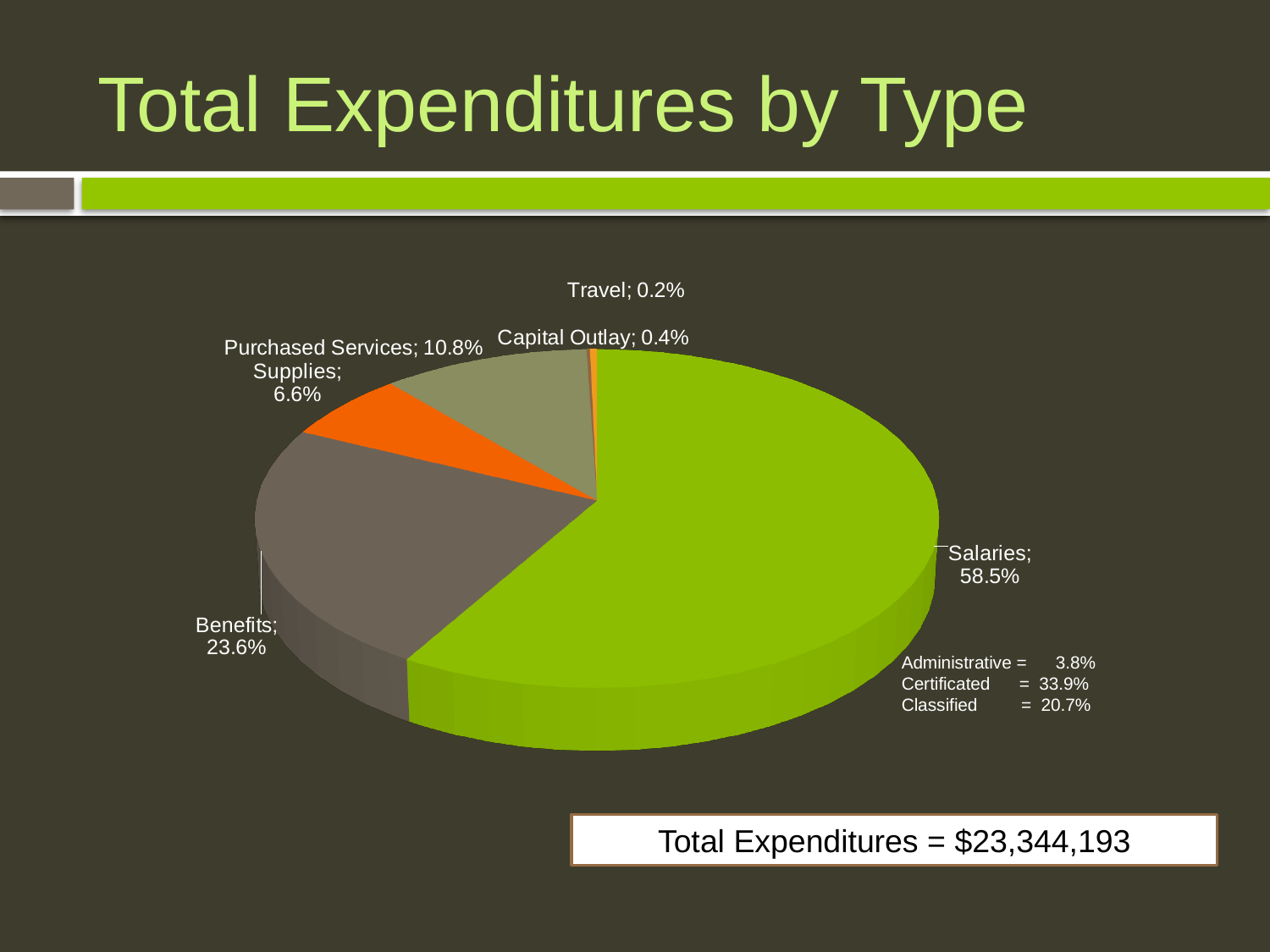

# Total Expenditures by Type

[unsupported chart]

Administrative =      3.8%
Certificated      =  33.9%
Classified         =  20.7%
Total Expenditures = $23,344,193